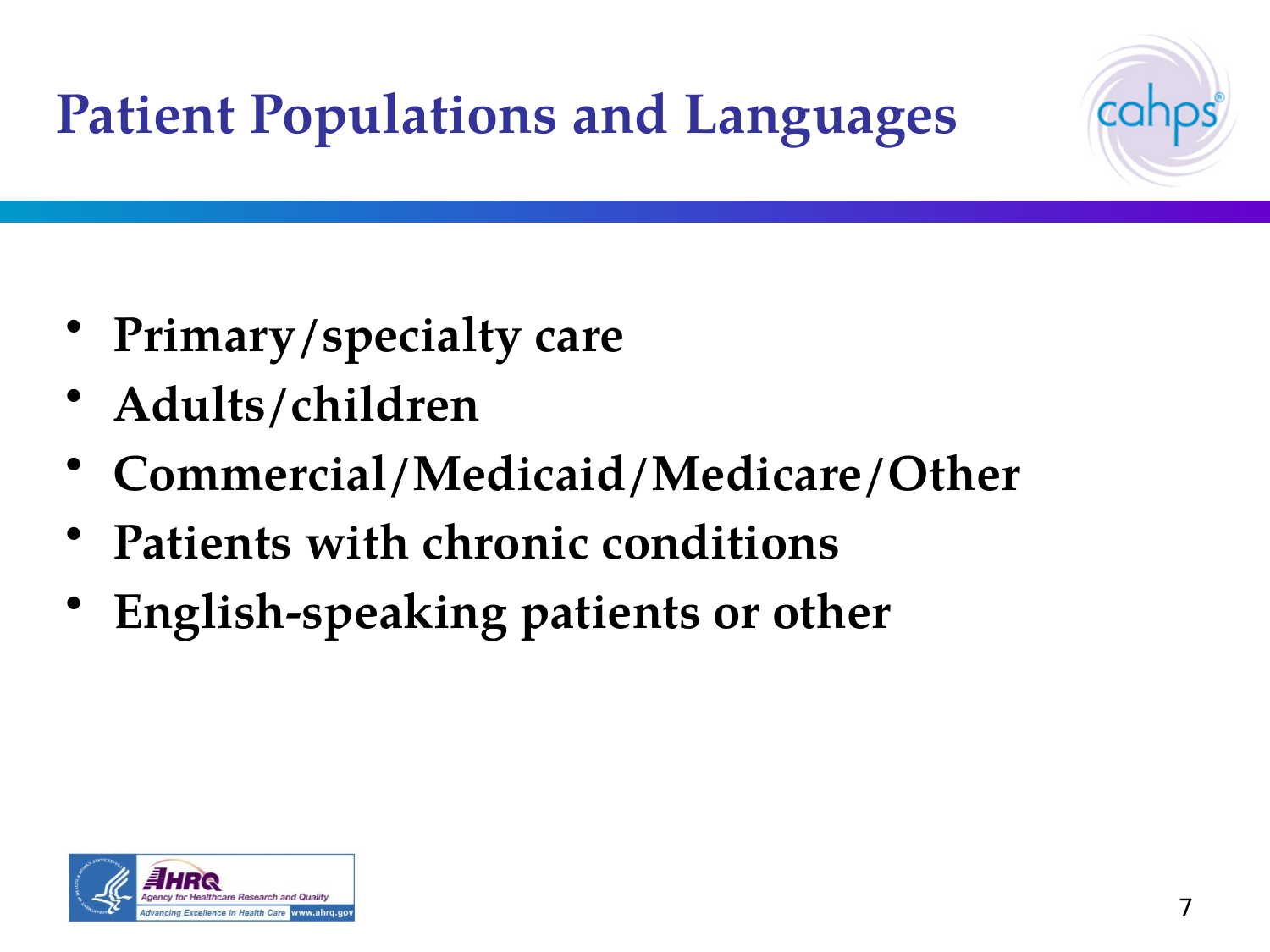

# Patient Populations and Languages

Primary/specialty care
Adults/children
Commercial/Medicaid/Medicare/Other
Patients with chronic conditions
English-speaking patients or other
7